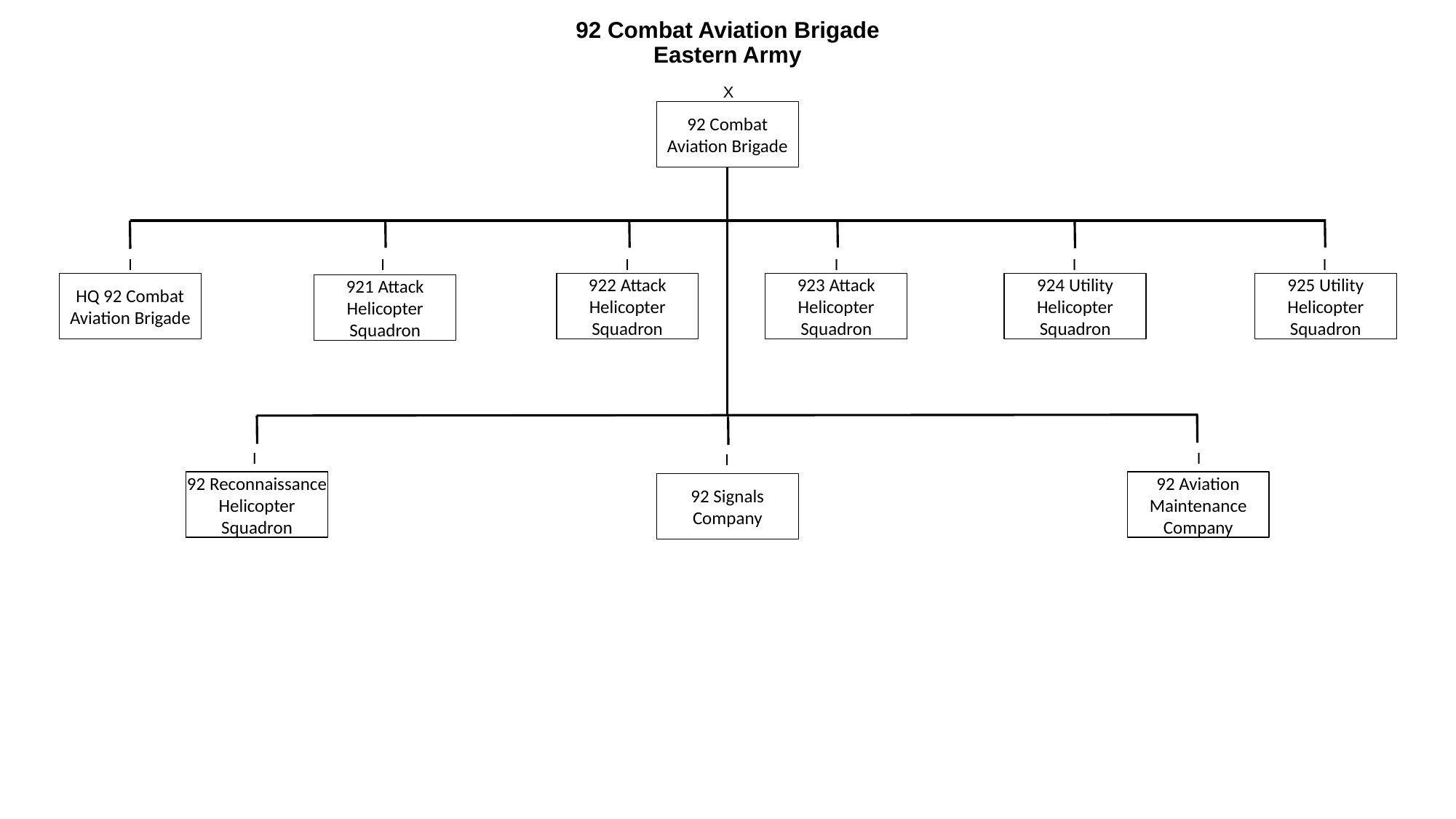

# 92 Combat Aviation Brigade Eastern Army
X
92 Combat Aviation Brigade
I
I
I
I
I
I
HQ 92 Combat Aviation Brigade
922 Attack Helicopter Squadron
923 Attack Helicopter Squadron
924 Utility Helicopter Squadron
925 Utility Helicopter Squadron
921 Attack Helicopter Squadron
I
I
I
92 Reconnaissance Helicopter Squadron
92 Aviation Maintenance Company
92 Signals Company